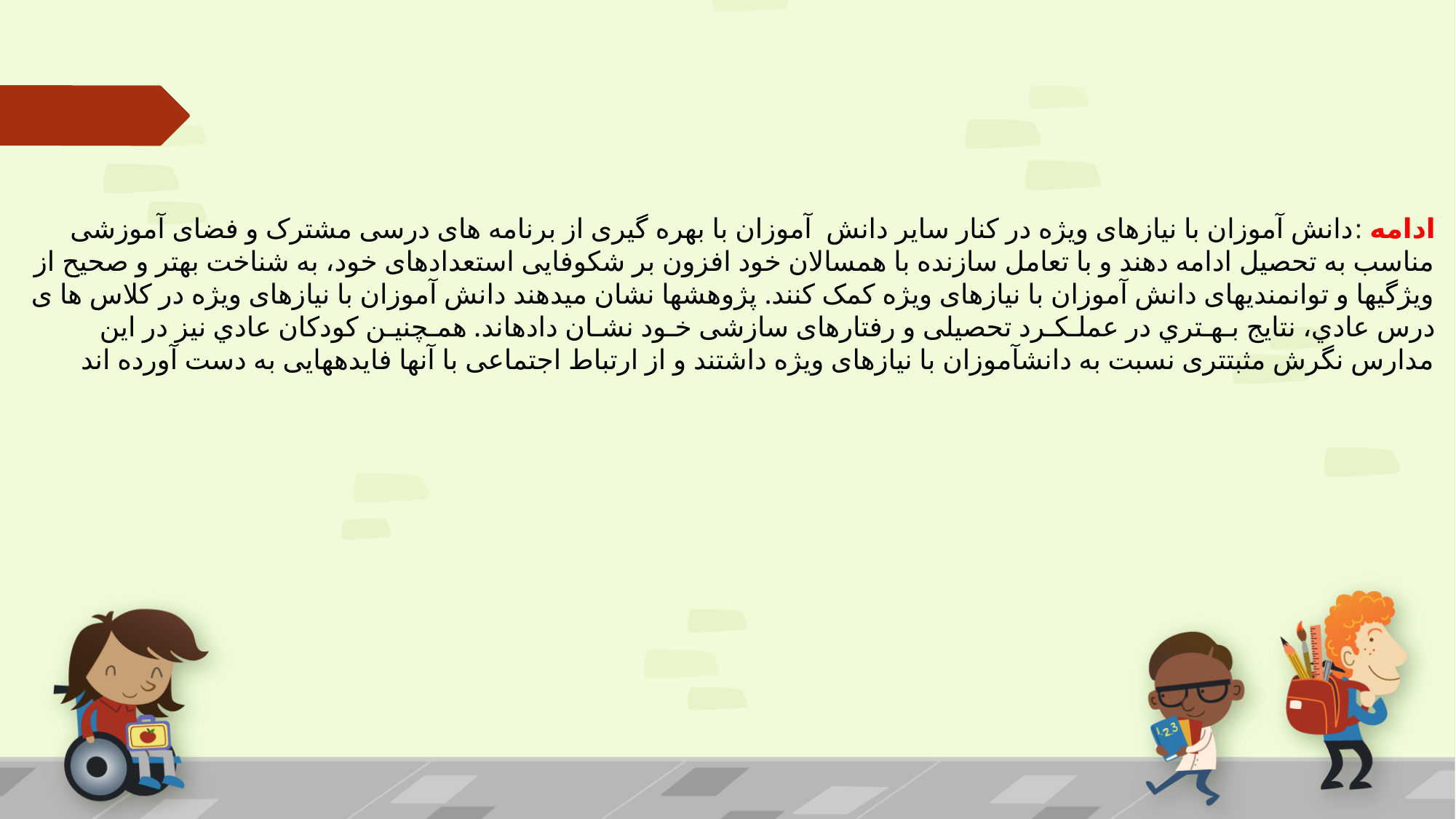

ادامه :دانش آموزان با نيازهای ويژه در کنار ساير دانش  آموزان با بهره گيری از برنامه های درسی مشترک و فضای آموزشی مناسب به تحصيل ادامه دهند و با تعامل سازنده با همسالان خود افزون بر شکوفایی استعدادهای خود، به شناخت بهتر و صحیح از ویژگیها و توانمندیهای دانش آموزان با نيازهای ويژه کمک کنند. پژوهشها نشان میدهند دانش آموزان با نیازهای ویژه در کلاس ها ی درس عادي، نتايج بـهـتري در عملـكـرد تحصیلی و رفتارهای سازشی خـود نشـان دادهاند. همـچنيـن كودكان عادي نيز در اين مدارس نگرش مثبتتری نسبت به دانشآموزان با نیازهای ویژه داشتند و از ارتباط اجتماعی با آنها فایدههایی به دست آورده اند